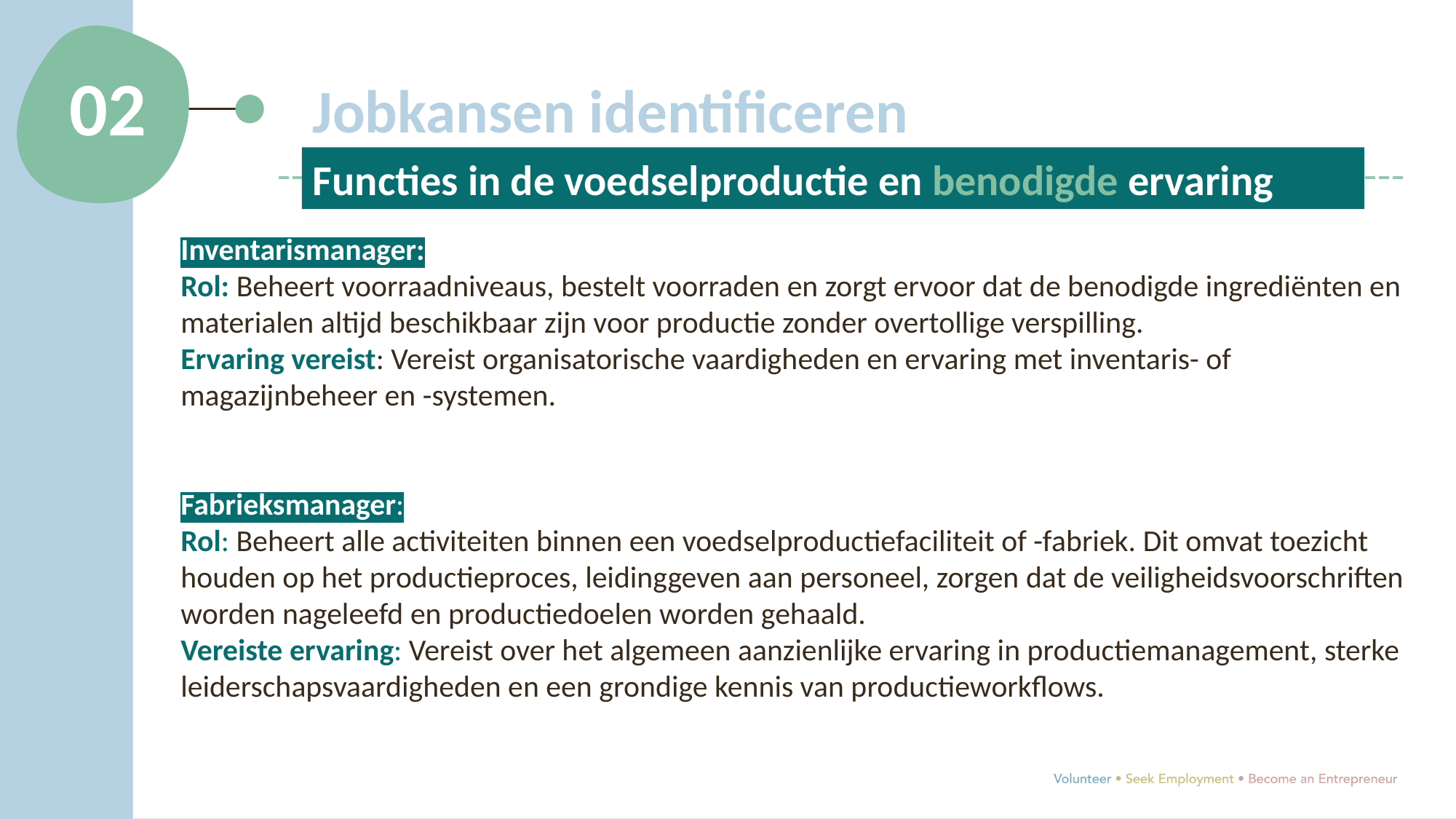

02
Jobkansen identificeren

Functies in de voedselproductie en benodigde ervaring
Inventarismanager:
Rol: Beheert voorraadniveaus, bestelt voorraden en zorgt ervoor dat de benodigde ingrediënten en materialen altijd beschikbaar zijn voor productie zonder overtollige verspilling.
Ervaring vereist: Vereist organisatorische vaardigheden en ervaring met inventaris- of magazijnbeheer en -systemen.

Fabrieksmanager:
Rol: Beheert alle activiteiten binnen een voedselproductiefaciliteit of -fabriek. Dit omvat toezicht houden op het productieproces, leidinggeven aan personeel, zorgen dat de veiligheidsvoorschriften worden nageleefd en productiedoelen worden gehaald.
Vereiste ervaring: Vereist over het algemeen aanzienlijke ervaring in productiemanagement, sterke leiderschapsvaardigheden en een grondige kennis van productieworkflows.